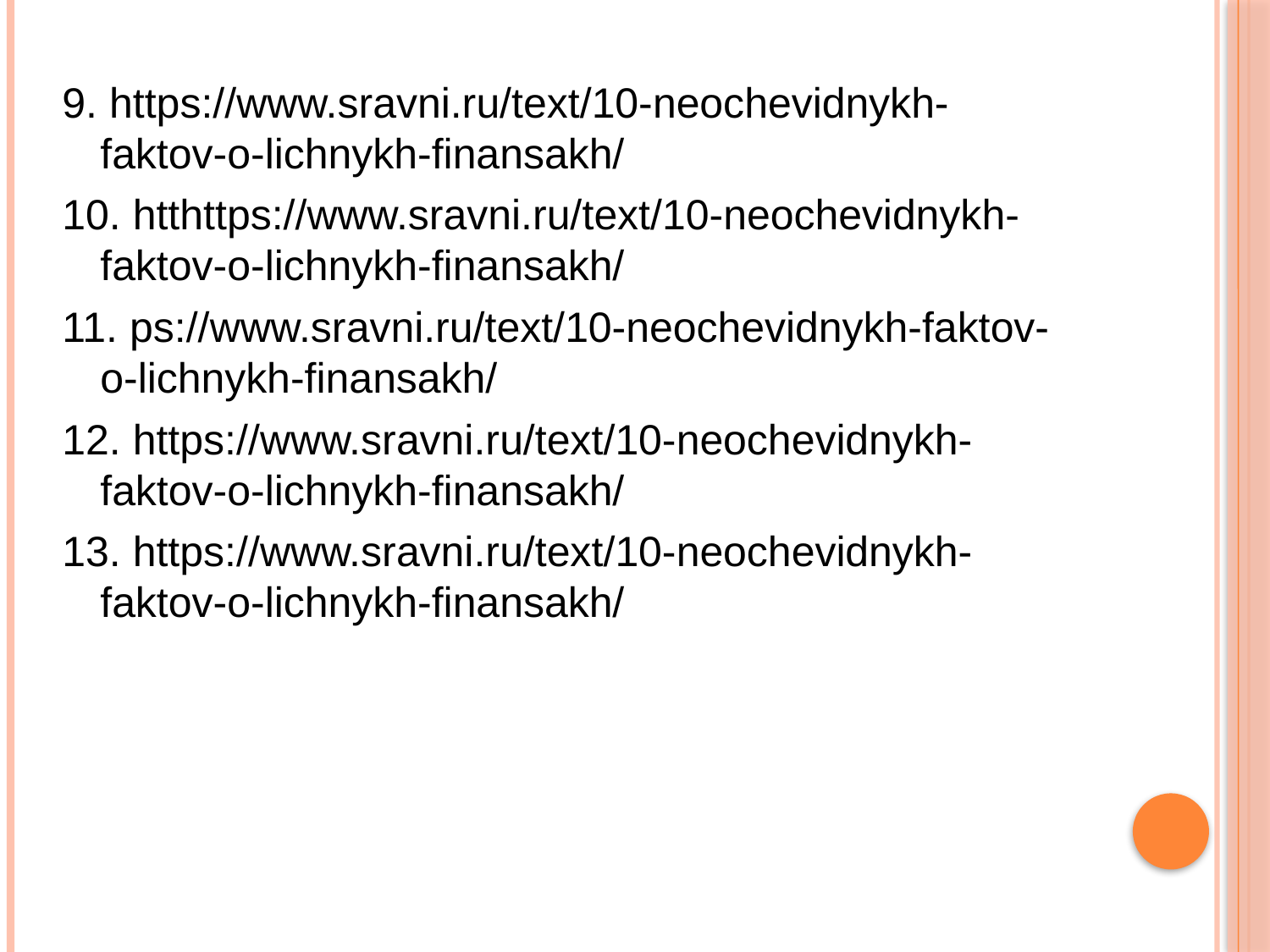

9. https://www.sravni.ru/text/10-neochevidnykh-faktov-o-lichnykh-finansakh/
10. htthttps://www.sravni.ru/text/10-neochevidnykh-faktov-o-lichnykh-finansakh/
11. ps://www.sravni.ru/text/10-neochevidnykh-faktov-o-lichnykh-finansakh/
12. https://www.sravni.ru/text/10-neochevidnykh-faktov-o-lichnykh-finansakh/
13. https://www.sravni.ru/text/10-neochevidnykh-faktov-o-lichnykh-finansakh/